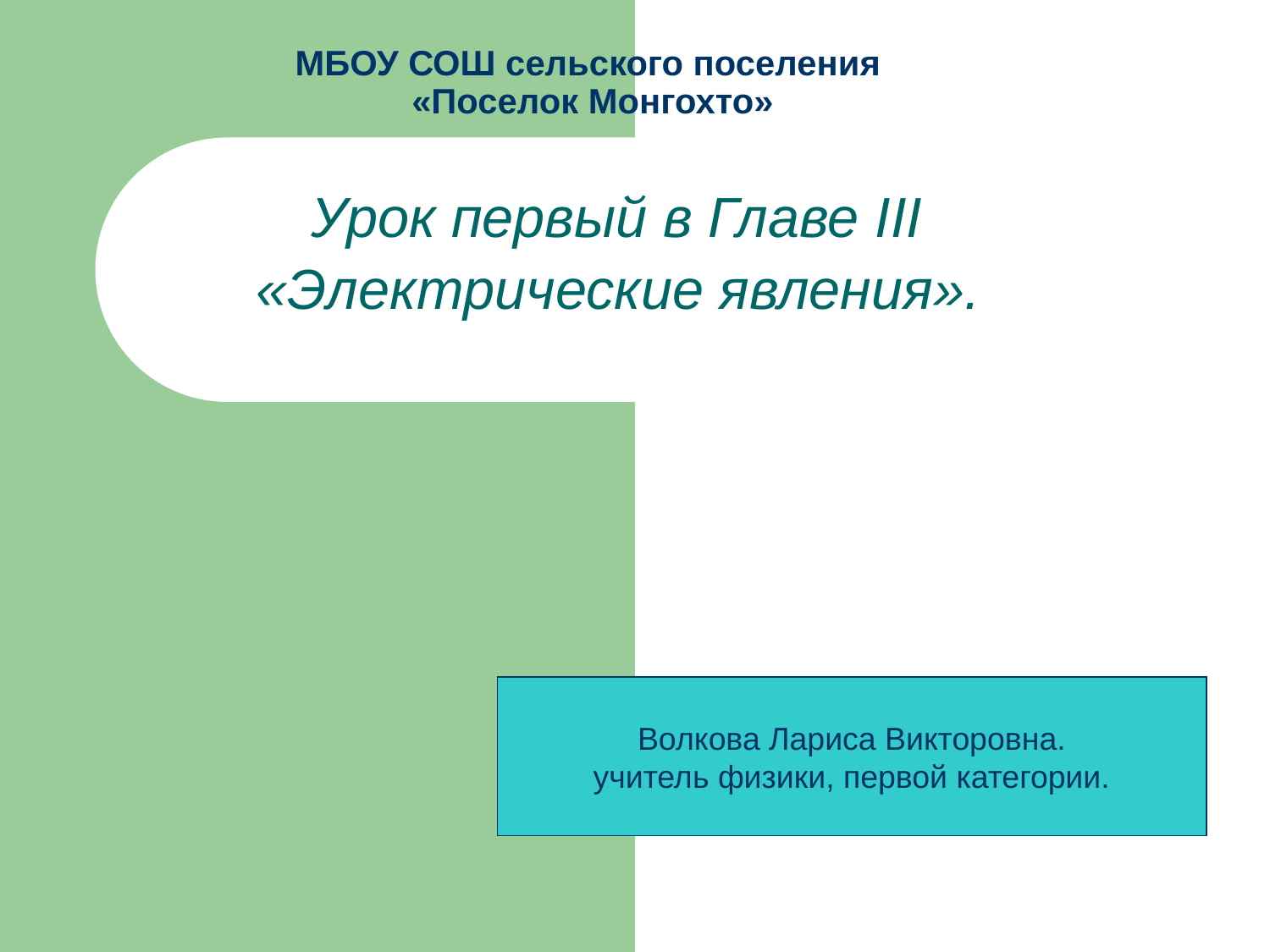

# МБОУ СОШ сельского поселения «Поселок Монгохто»
Урок первый в Главе III
«Электрические явления».
Волкова Лариса Викторовна.
учитель физики, первой категории.